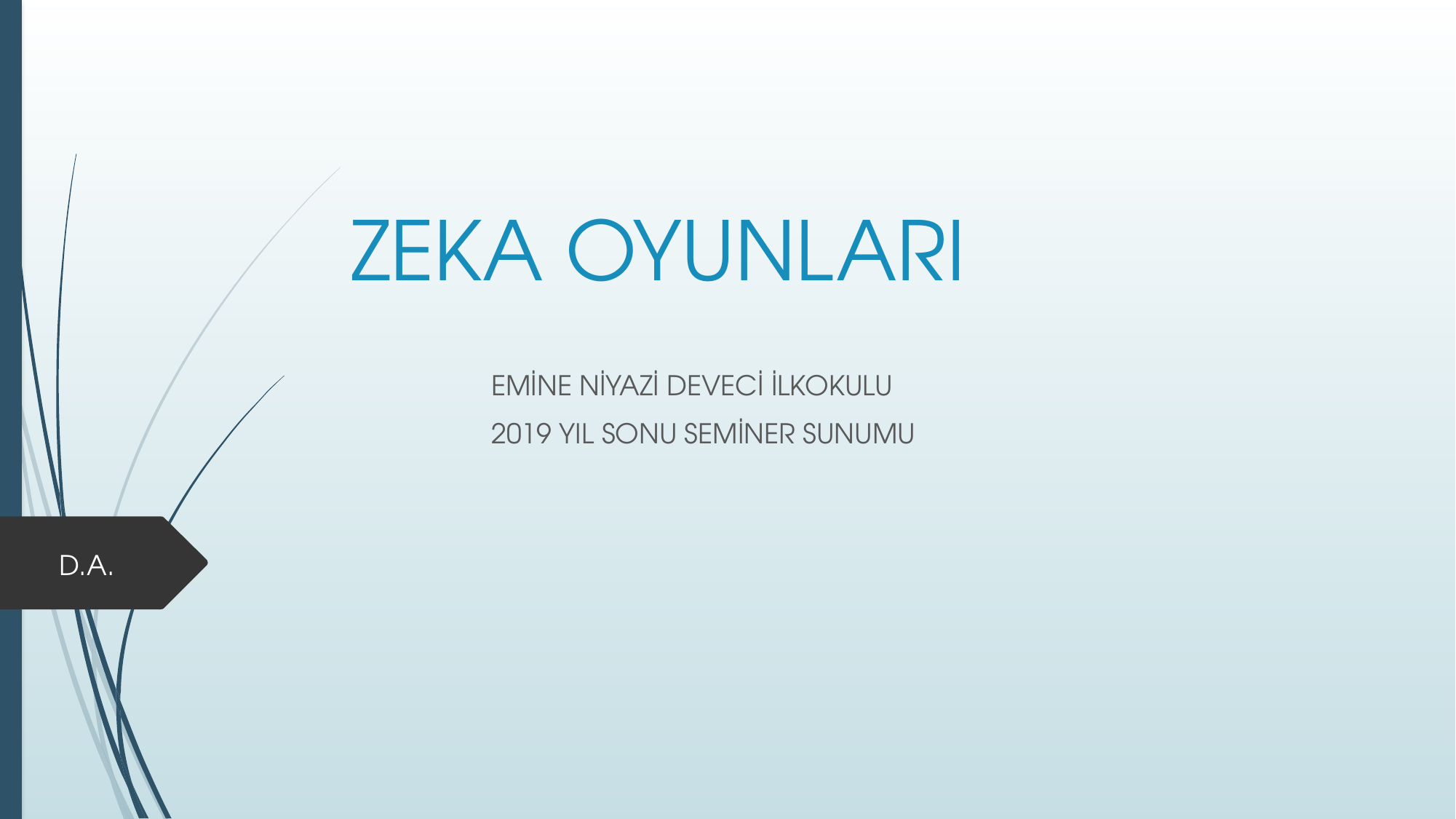

# ZEKA OYUNLARI
EMİNE NİYAZİ DEVECİ İLKOKULU
2019 YIL SONU SEMİNER SUNUMU
D.A.